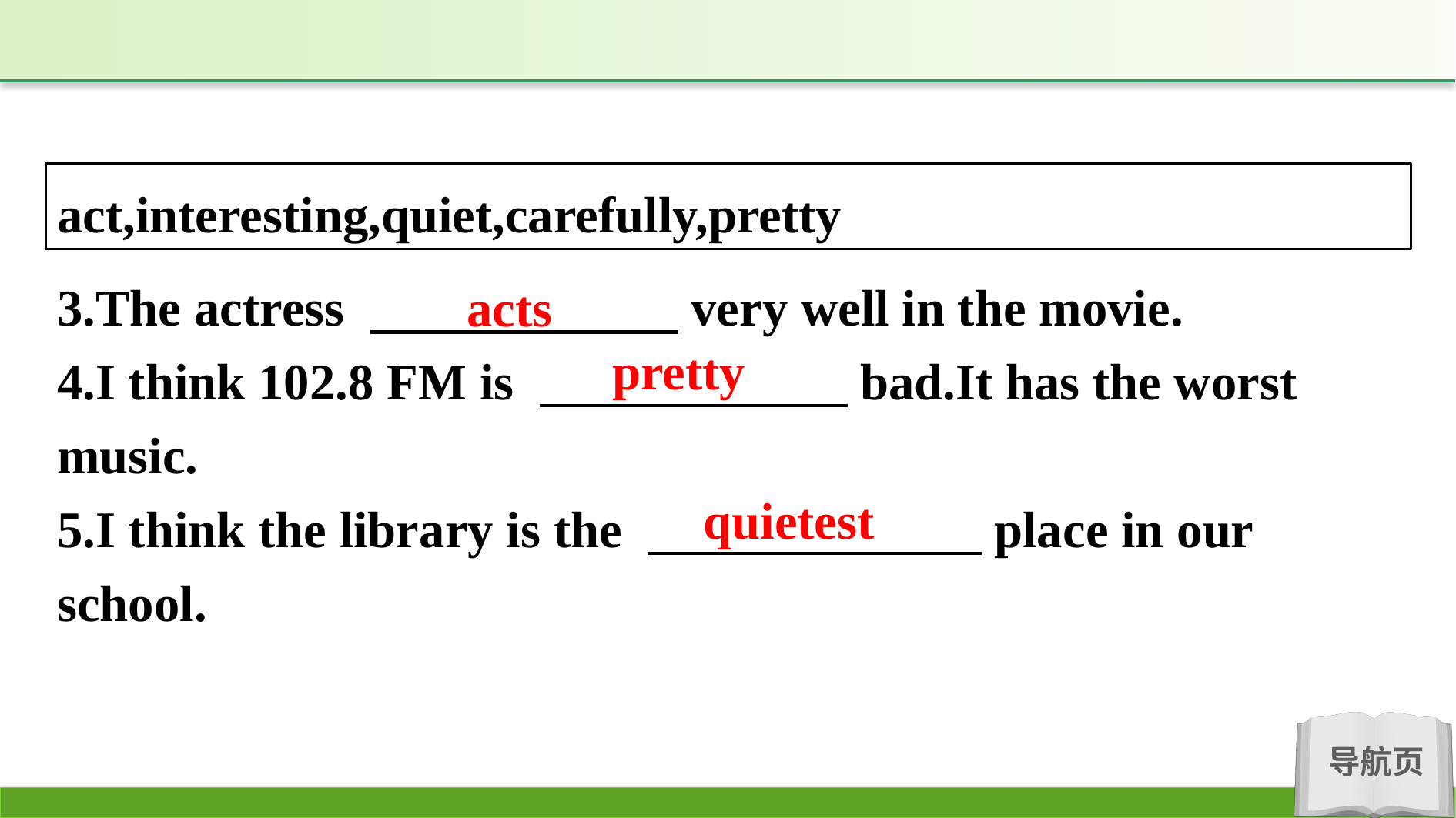

act,interesting,quiet,carefully,pretty
3.The actress 　　　　　　very well in the movie.
4.I think 102.8 FM is 　　　　　　bad.It has the worst music.
5.I think the library is the 　　　　　　 place in our school.
acts
pretty
quietest